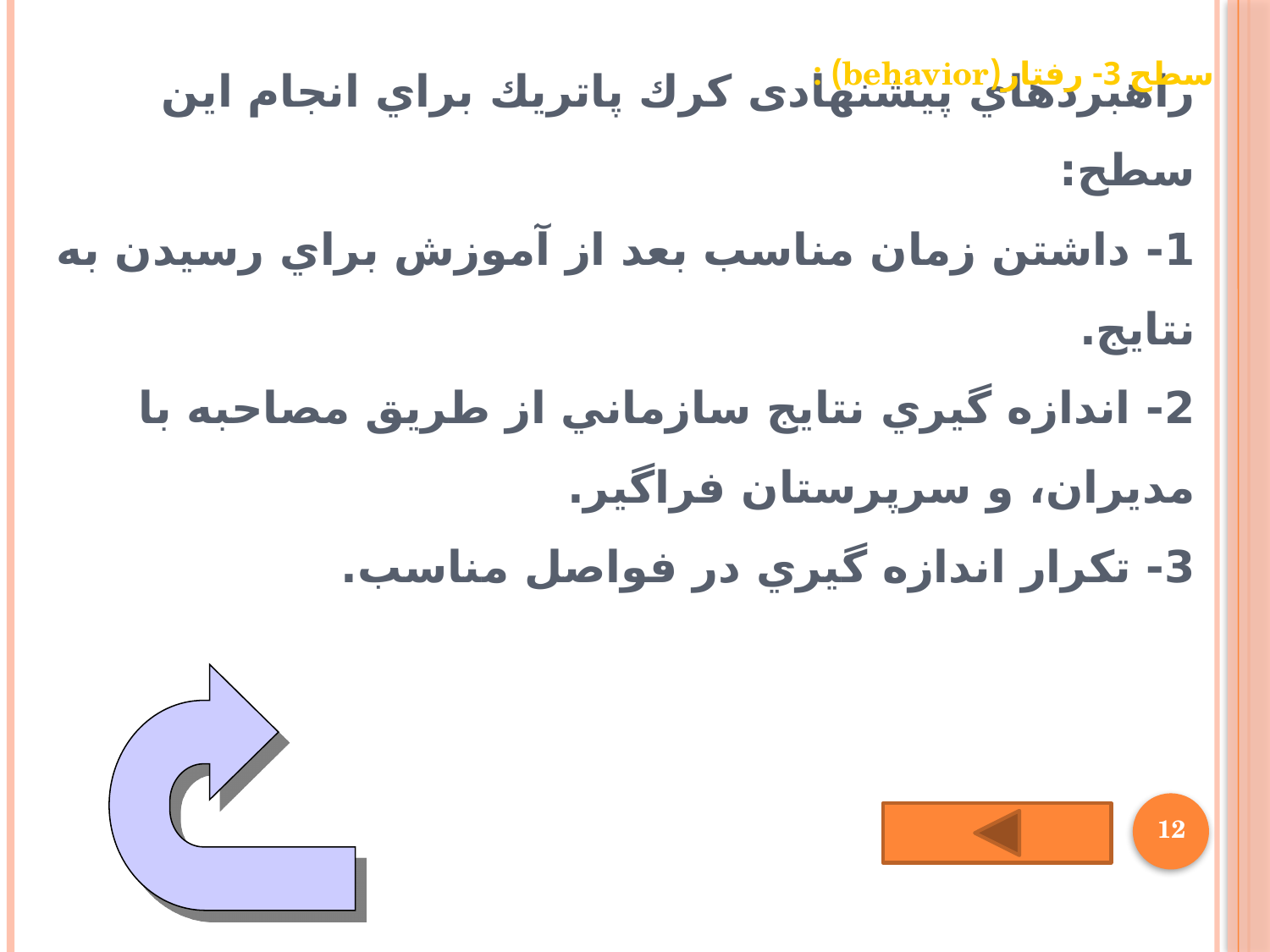

سطح 3- رفتار(behavior) :
# راهبردهاي پیشنهادی كرك پاتريك براي انجام اين سطح: 1- داشتن زمان مناسب بعد از آموزش براي رسيدن به نتايج. 2- اندازه گيري نتايج سازماني از طريق مصاحبه با مديران، و سرپرستان فراگير. 3- تكرار اندازه گيري در فواصل مناسب.

12